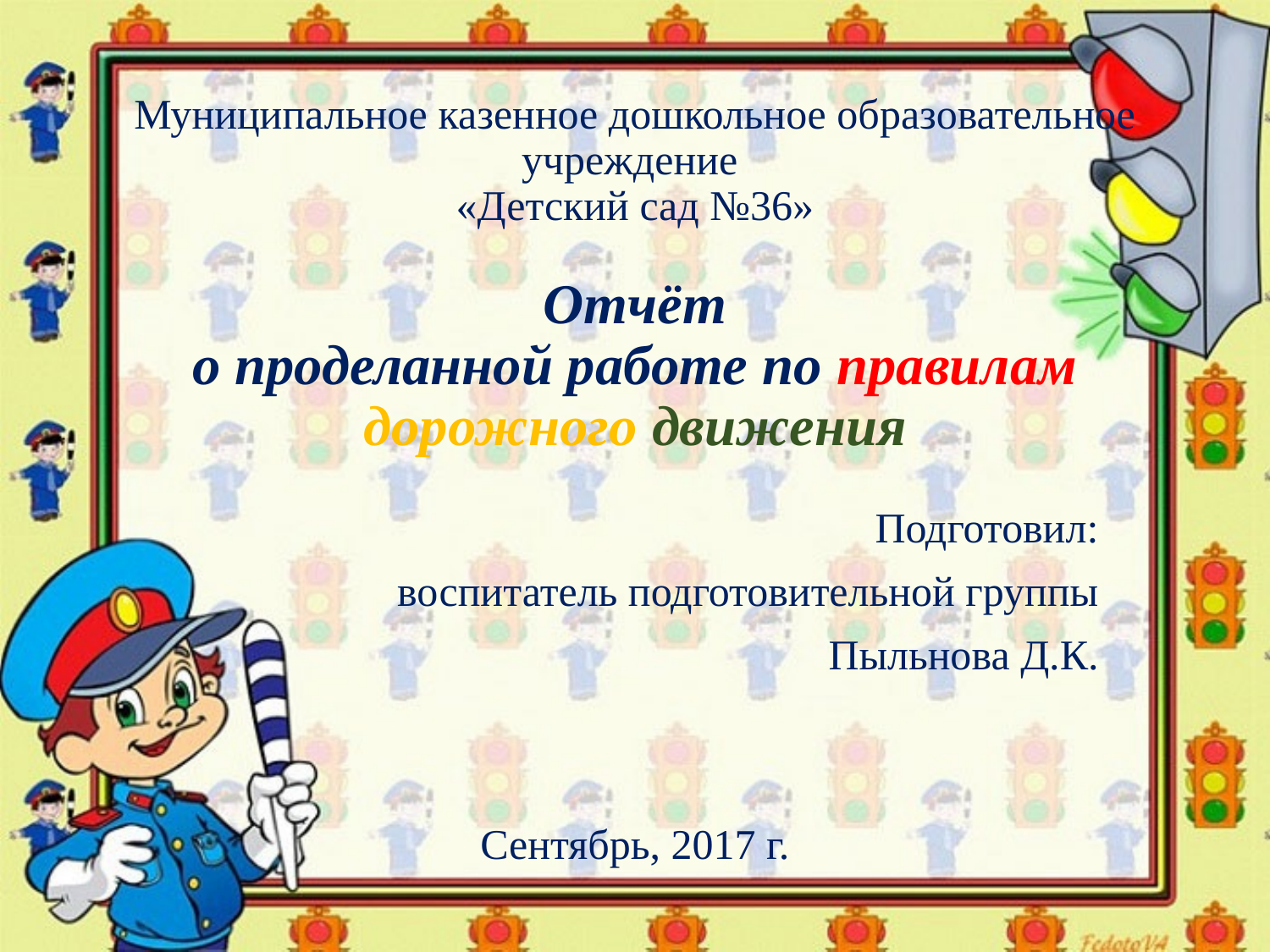

# Муниципальное казенное дошкольное образовательное учреждение «Детский сад №36» Отчёт о проделанной работе по правилам дорожного движения
Подготовил:
воспитатель подготовительной группы
Пыльнова Д.К.

Сентябрь, 2017 г.